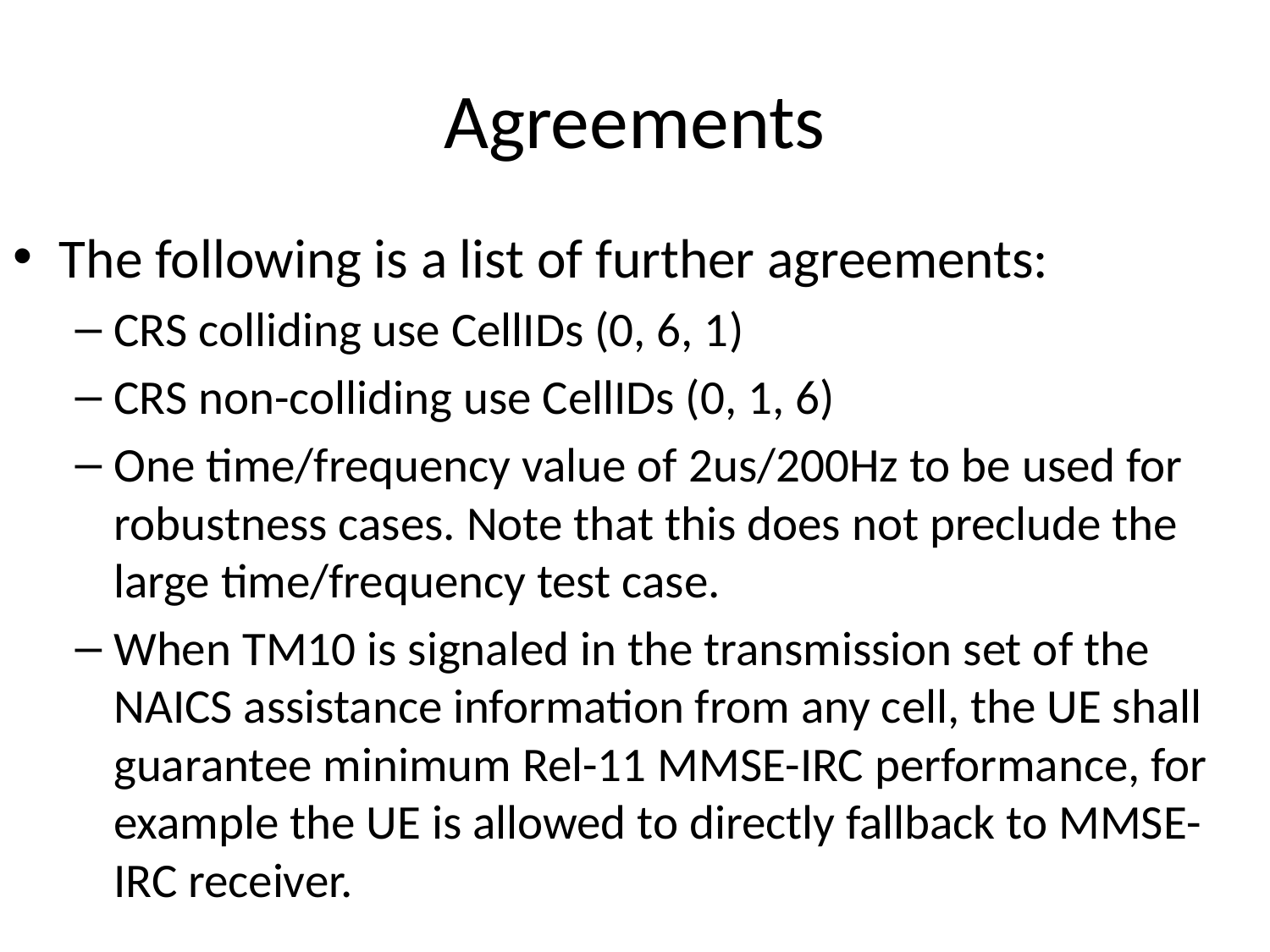

# Agreements
The following is a list of further agreements:
CRS colliding use CellIDs (0, 6, 1)
CRS non-colliding use CellIDs (0, 1, 6)
One time/frequency value of 2us/200Hz to be used for robustness cases. Note that this does not preclude the large time/frequency test case.
When TM10 is signaled in the transmission set of the NAICS assistance information from any cell, the UE shall guarantee minimum Rel-11 MMSE-IRC performance, for example the UE is allowed to directly fallback to MMSE-IRC receiver.